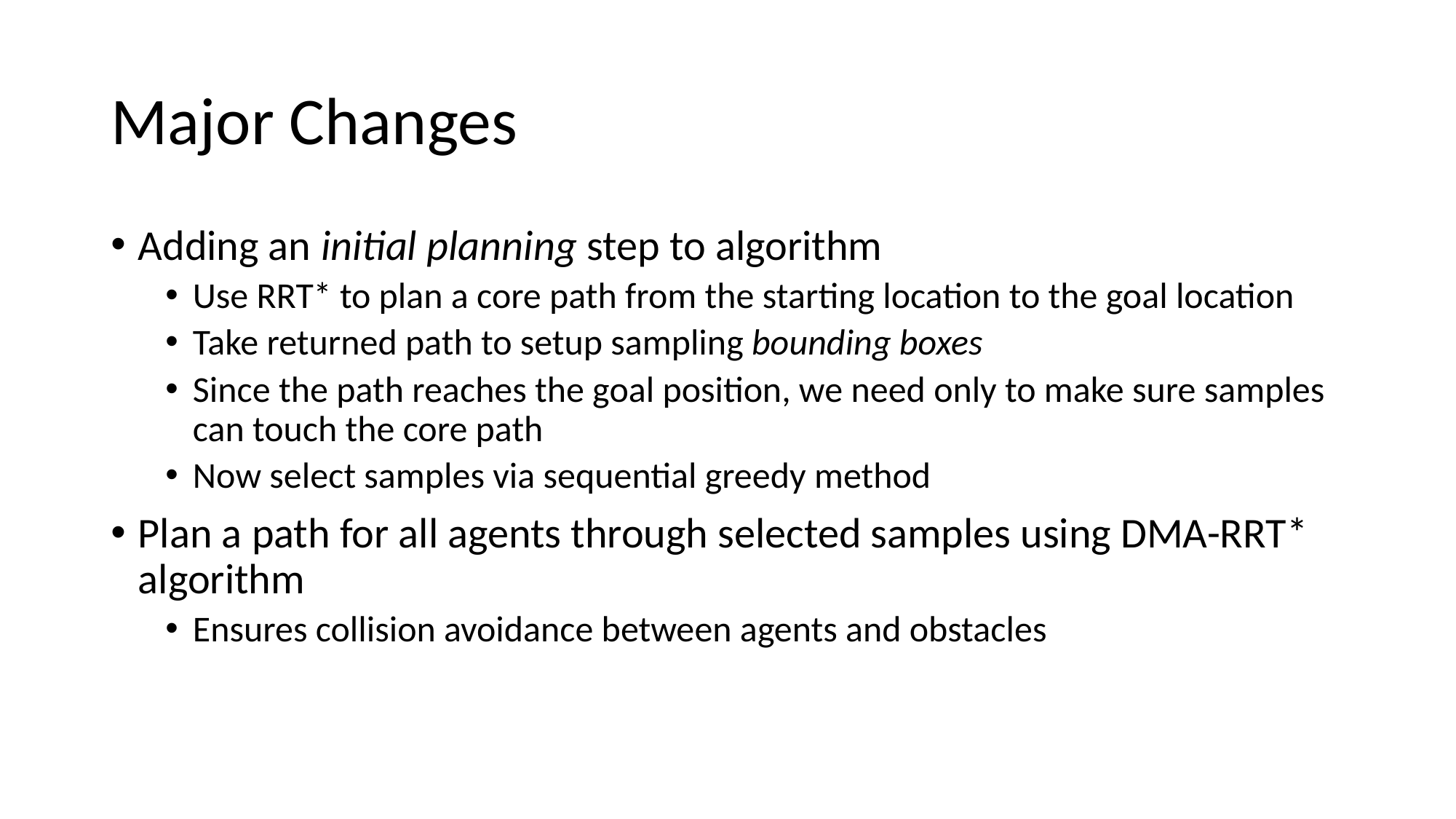

# Major Changes
Adding an initial planning step to algorithm
Use RRT* to plan a core path from the starting location to the goal location
Take returned path to setup sampling bounding boxes
Since the path reaches the goal position, we need only to make sure samples can touch the core path
Now select samples via sequential greedy method
Plan a path for all agents through selected samples using DMA-RRT* algorithm
Ensures collision avoidance between agents and obstacles